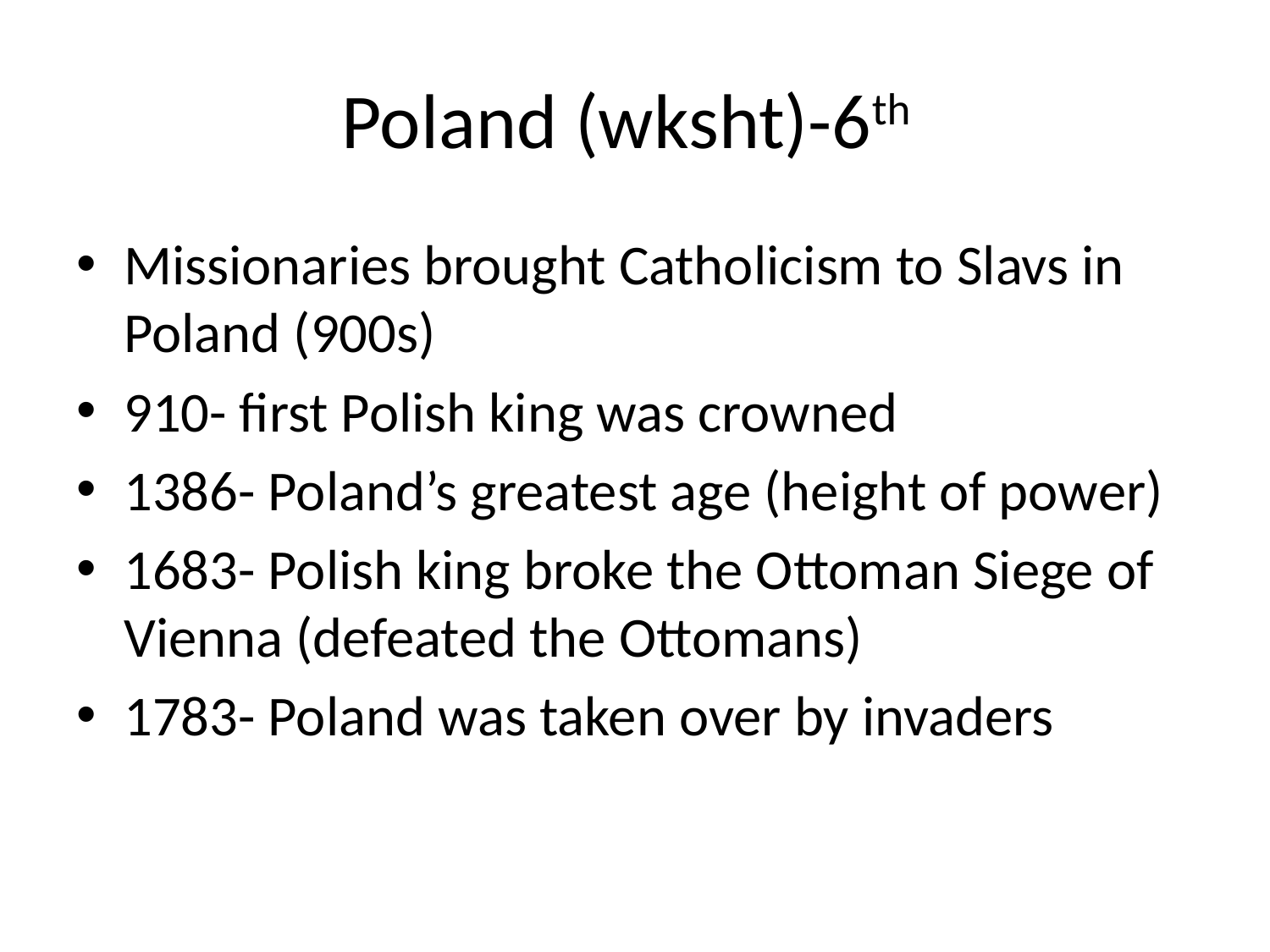

# Poland (wksht)-6th
Missionaries brought Catholicism to Slavs in Poland (900s)
910- first Polish king was crowned
1386- Poland’s greatest age (height of power)
1683- Polish king broke the Ottoman Siege of Vienna (defeated the Ottomans)
1783- Poland was taken over by invaders